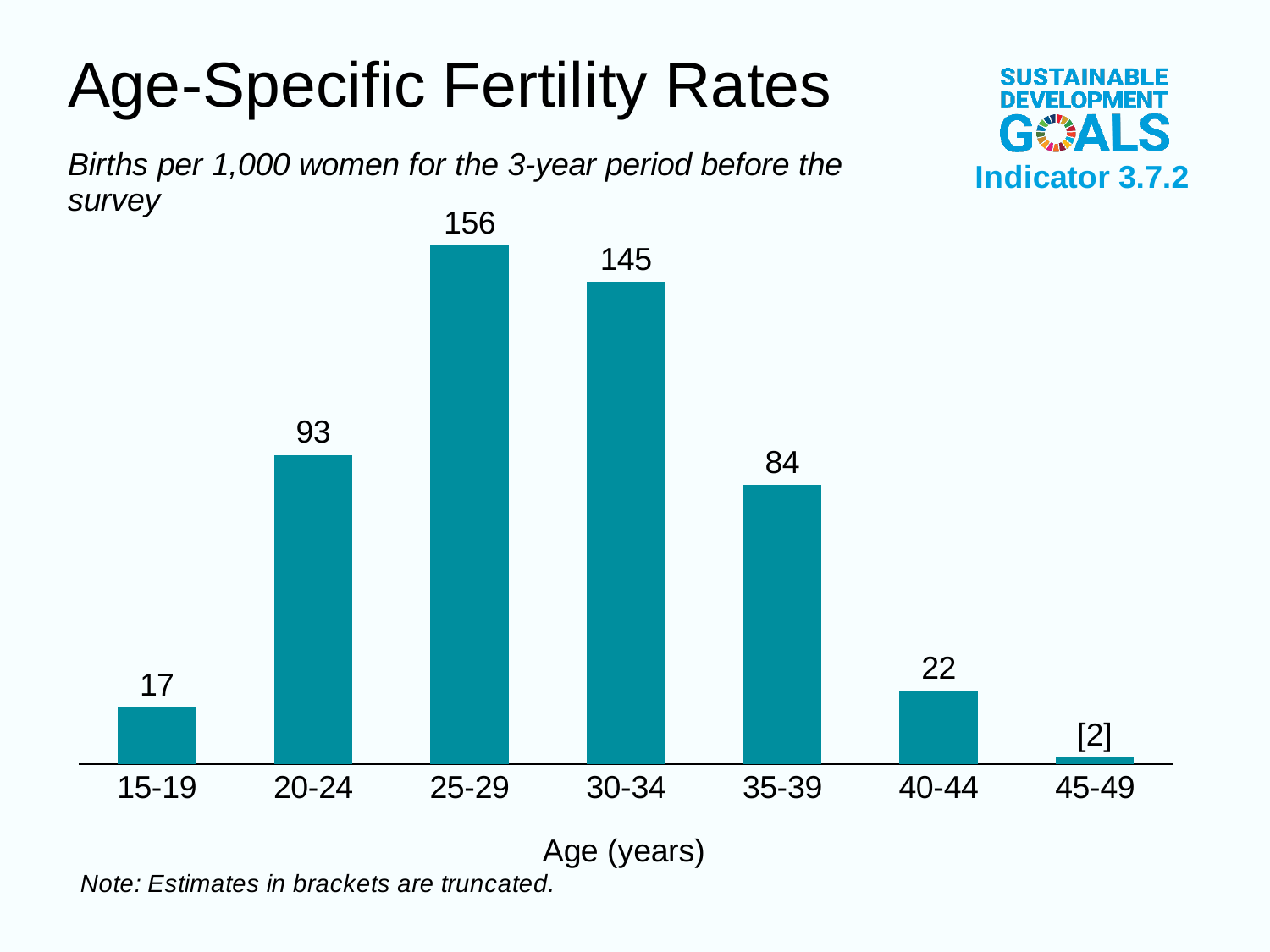

### Chart

| Category | Women |
|---|---|
| 15-19 | 17.0 |
| 20-24 | 93.0 |
| 25-29 | 156.0 |
| 30-34 | 145.0 |
| 35-39 | 84.0 |
| 40-44 | 22.0 |
| 45-49 | 2.0 |